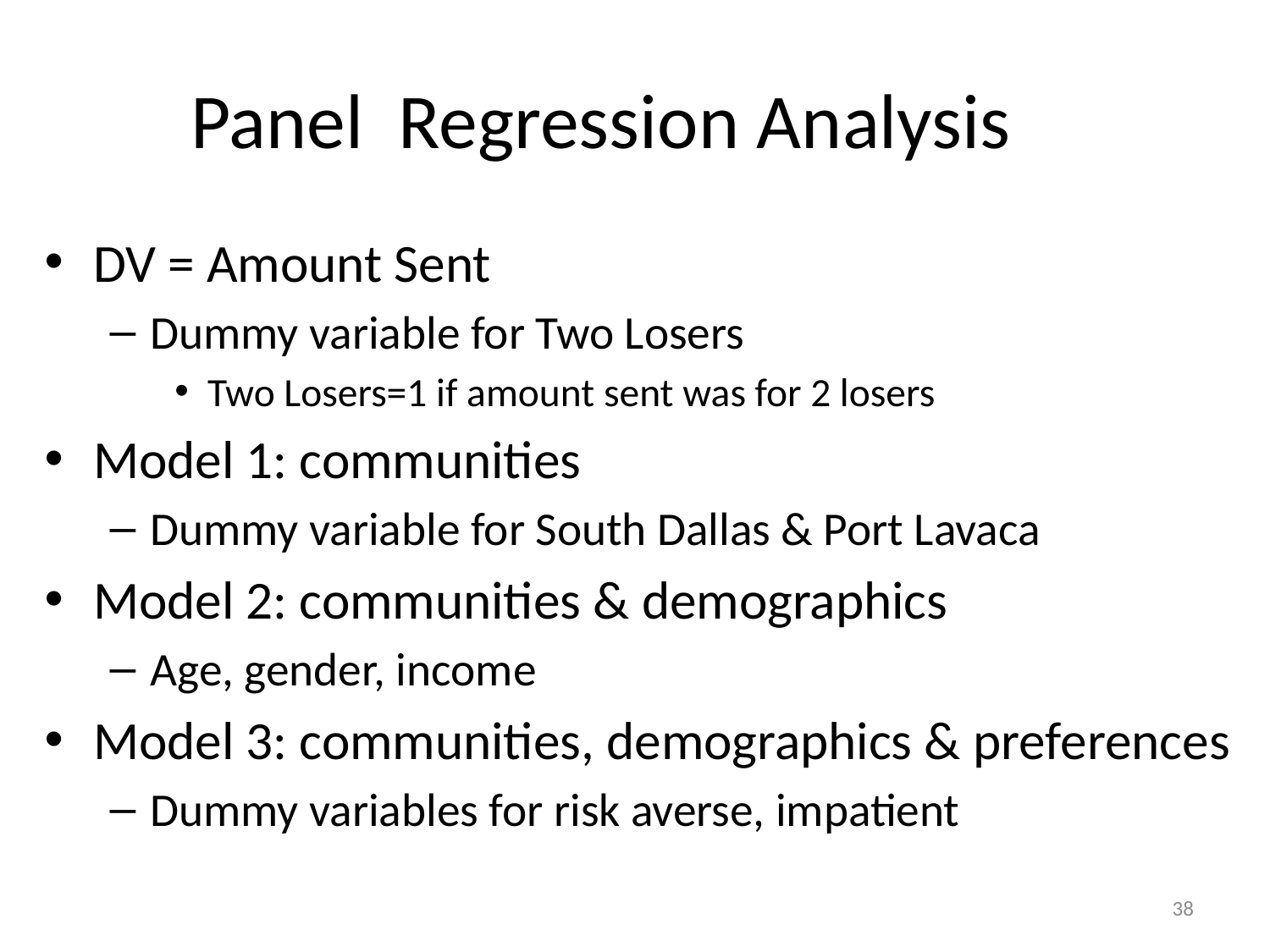

# Panel  Regression Analysis
DV = Amount Sent
Dummy variable for Two Losers
Two Losers=1 if amount sent was for 2 losers
Model 1: communities
Dummy variable for South Dallas & Port Lavaca
Model 2: communities & demographics
Age, gender, income
Model 3: communities, demographics & preferences
Dummy variables for risk averse, impatient

38